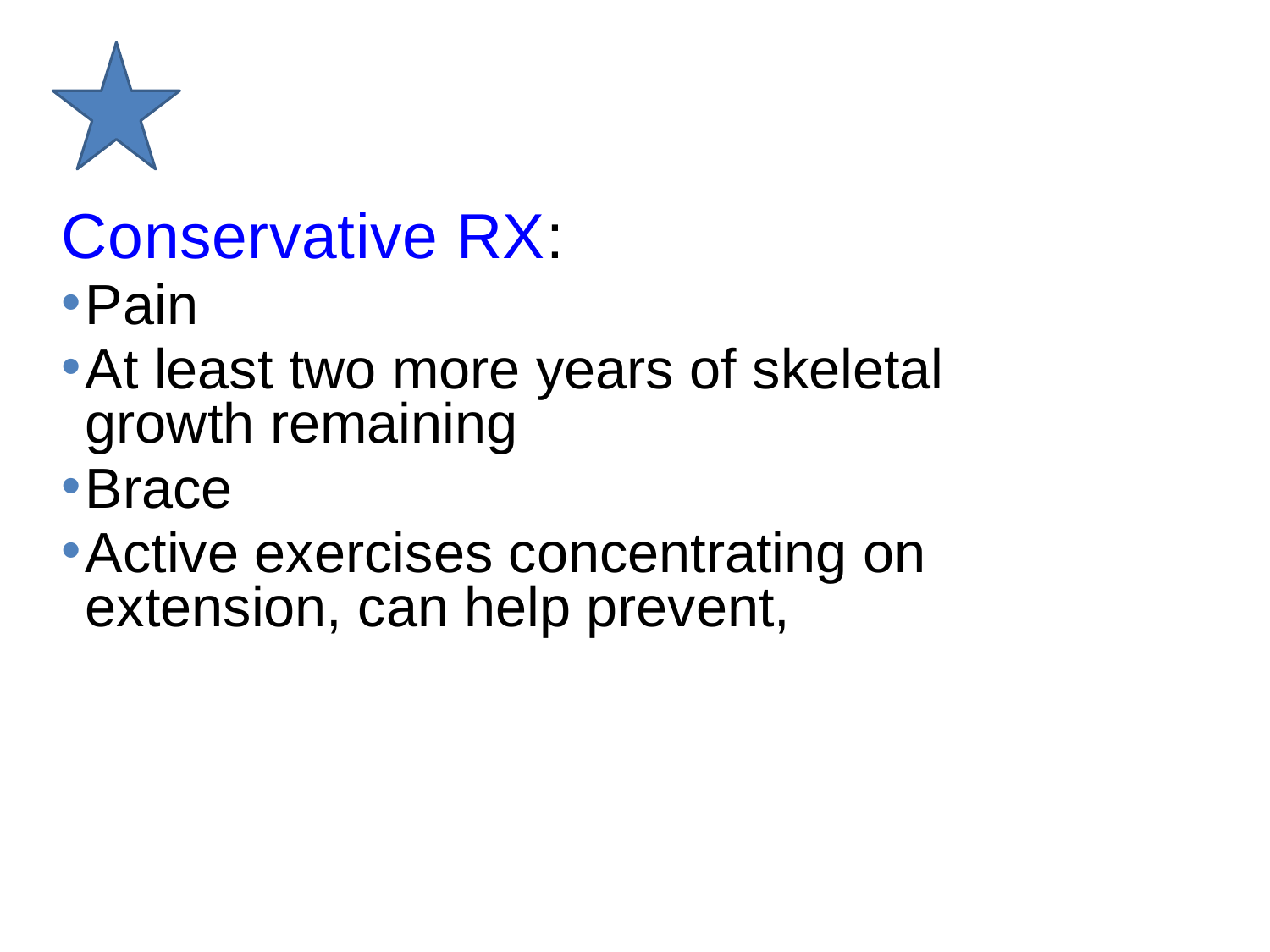

#

Conservative RX:
Pain
At least two more years of skeletal growth remaining
Brace
Active exercises concentrating on extension, can help prevent,